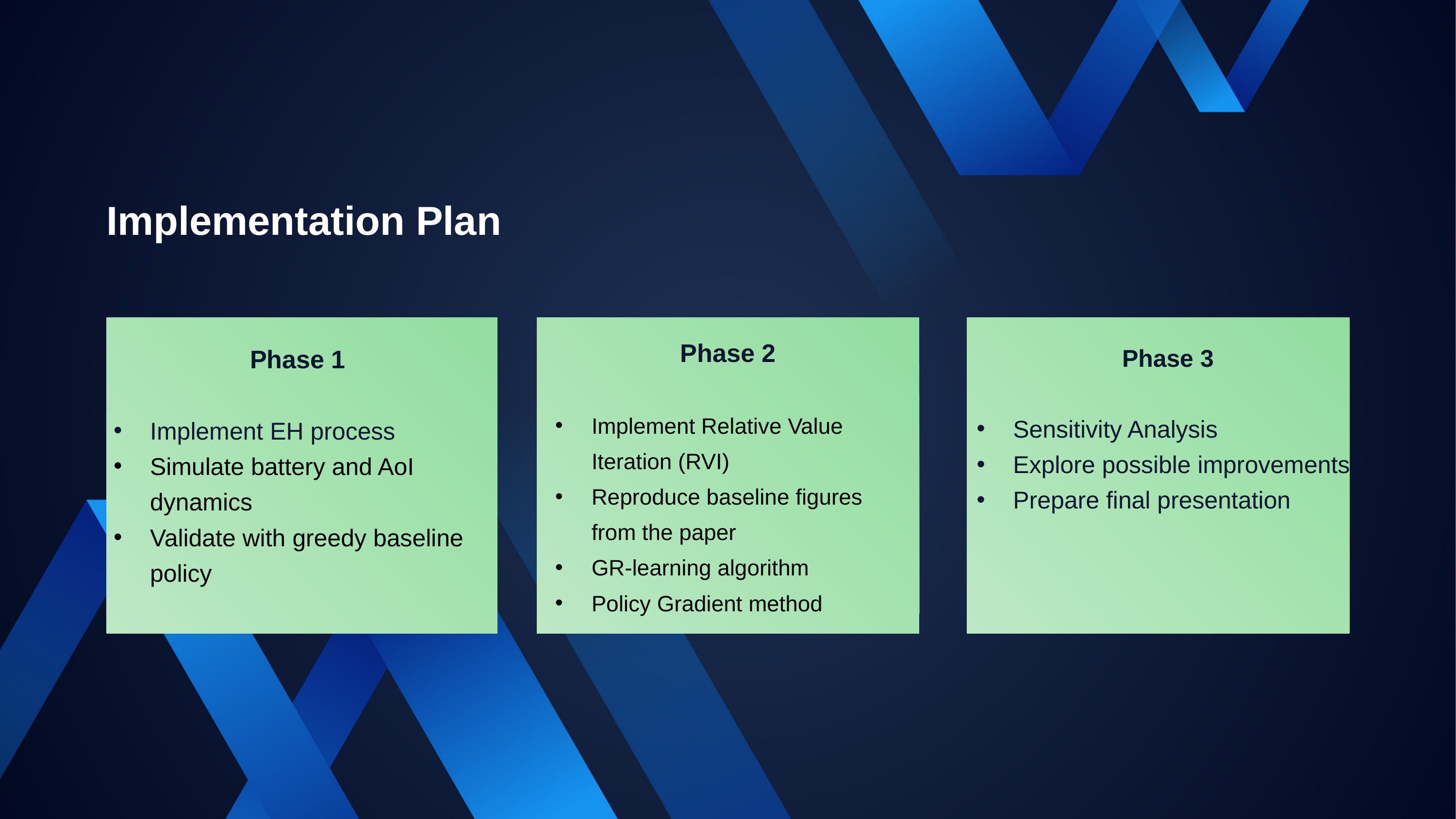

Implementation Plan

Phase 2

Implement Relative Value Iteration (RVI)
Reproduce baseline figures from the paper
GR-learning algorithm
Policy Gradient method

Phase 3

Sensitivity Analysis
Explore possible improvements
Prepare final presentation
Phase 1

Implement EH process
Simulate battery and AoI dynamics
Validate with greedy baseline policy